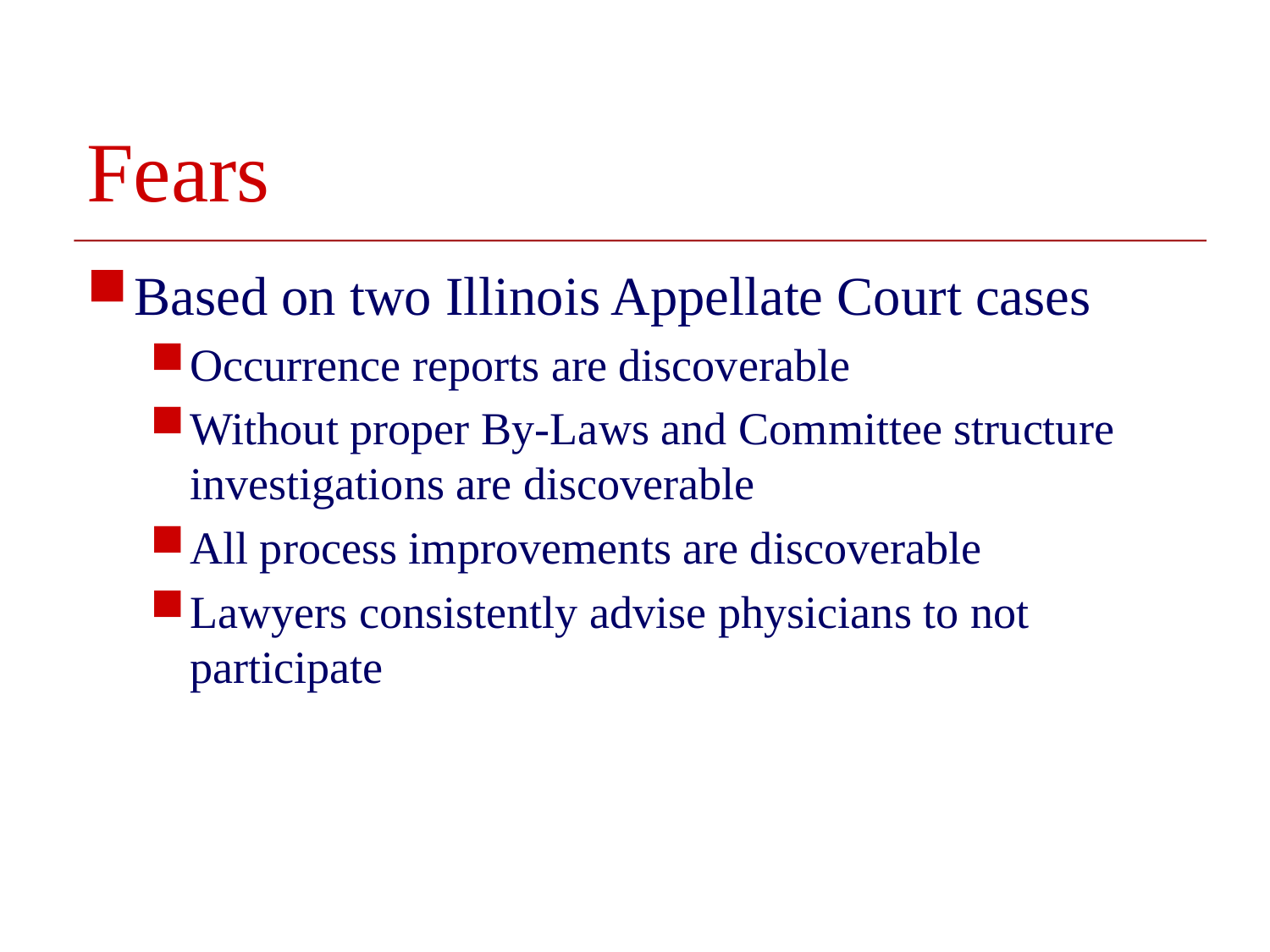

# Fears
Based on two Illinois Appellate Court cases
Occurrence reports are discoverable
Without proper By-Laws and Committee structure investigations are discoverable
All process improvements are discoverable
Lawyers consistently advise physicians to not participate